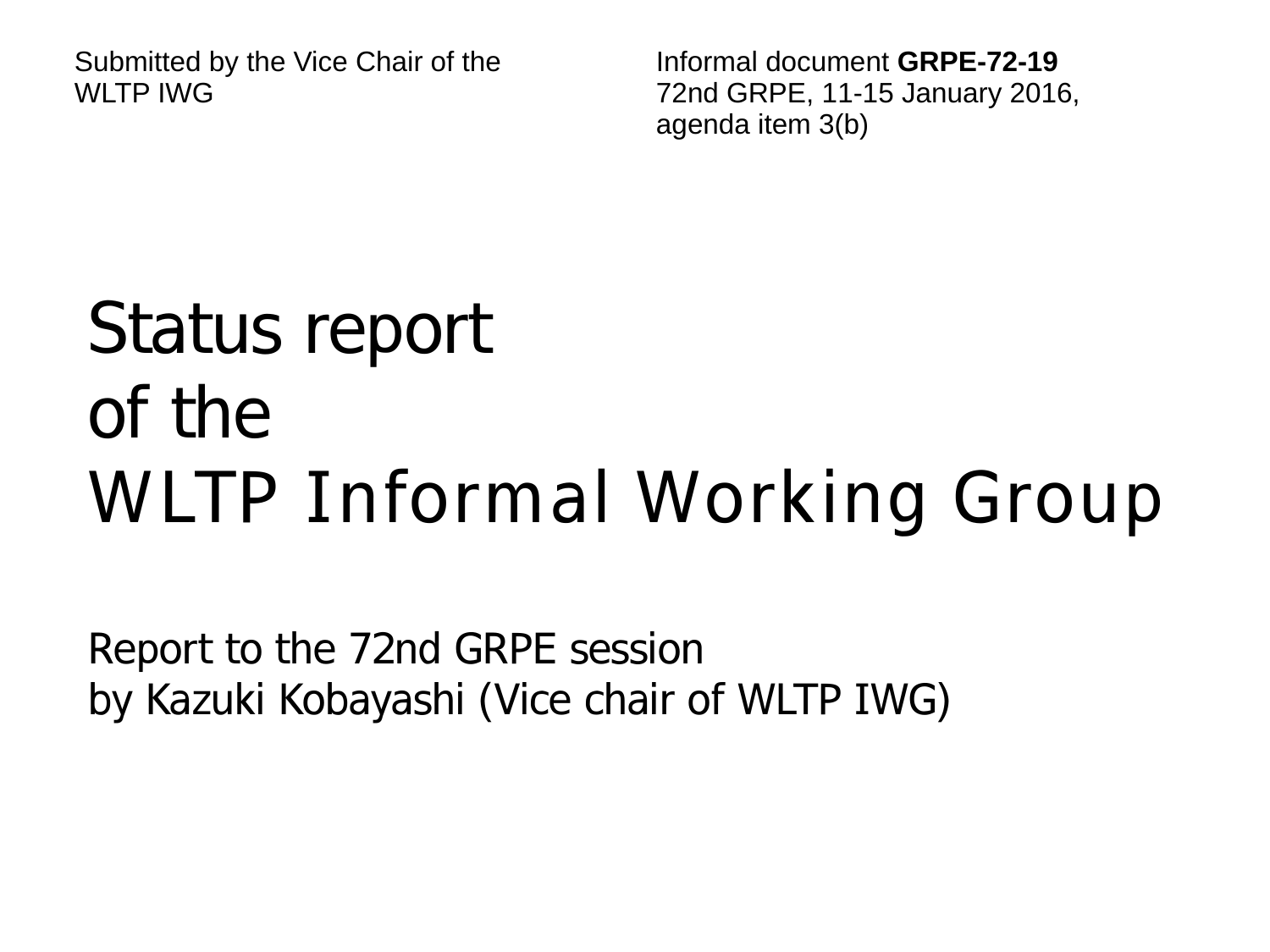

| Submitted by the Vice Chair of the WLTP IWG | Informal document GRPE-72-19 72nd GRPE, 11-15 January 2016, agenda item 3(b) |
| --- | --- |

Status report
of the
WLTP Informal Working Group

Report to the 72nd GRPE session
by Kazuki Kobayashi (Vice chair of WLTP IWG)